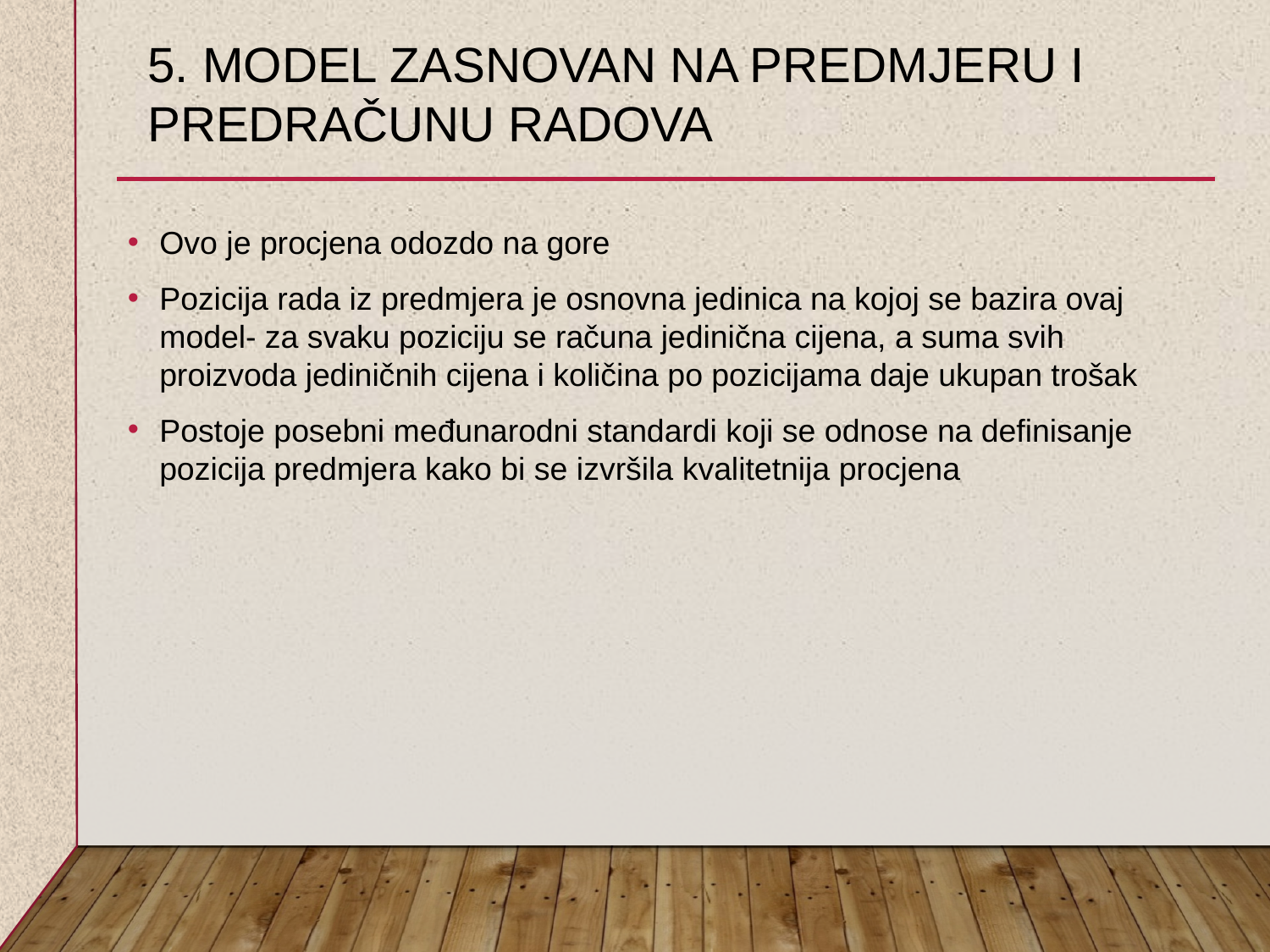

# 5. Model zasnovan na predmjeru i predračunu radova
Ovo je procjena odozdo na gore
Pozicija rada iz predmjera je osnovna jedinica na kojoj se bazira ovaj model- za svaku poziciju se računa jedinična cijena, a suma svih proizvoda jediničnih cijena i količina po pozicijama daje ukupan trošak
Postoje posebni međunarodni standardi koji se odnose na definisanje pozicija predmjera kako bi se izvršila kvalitetnija procjena